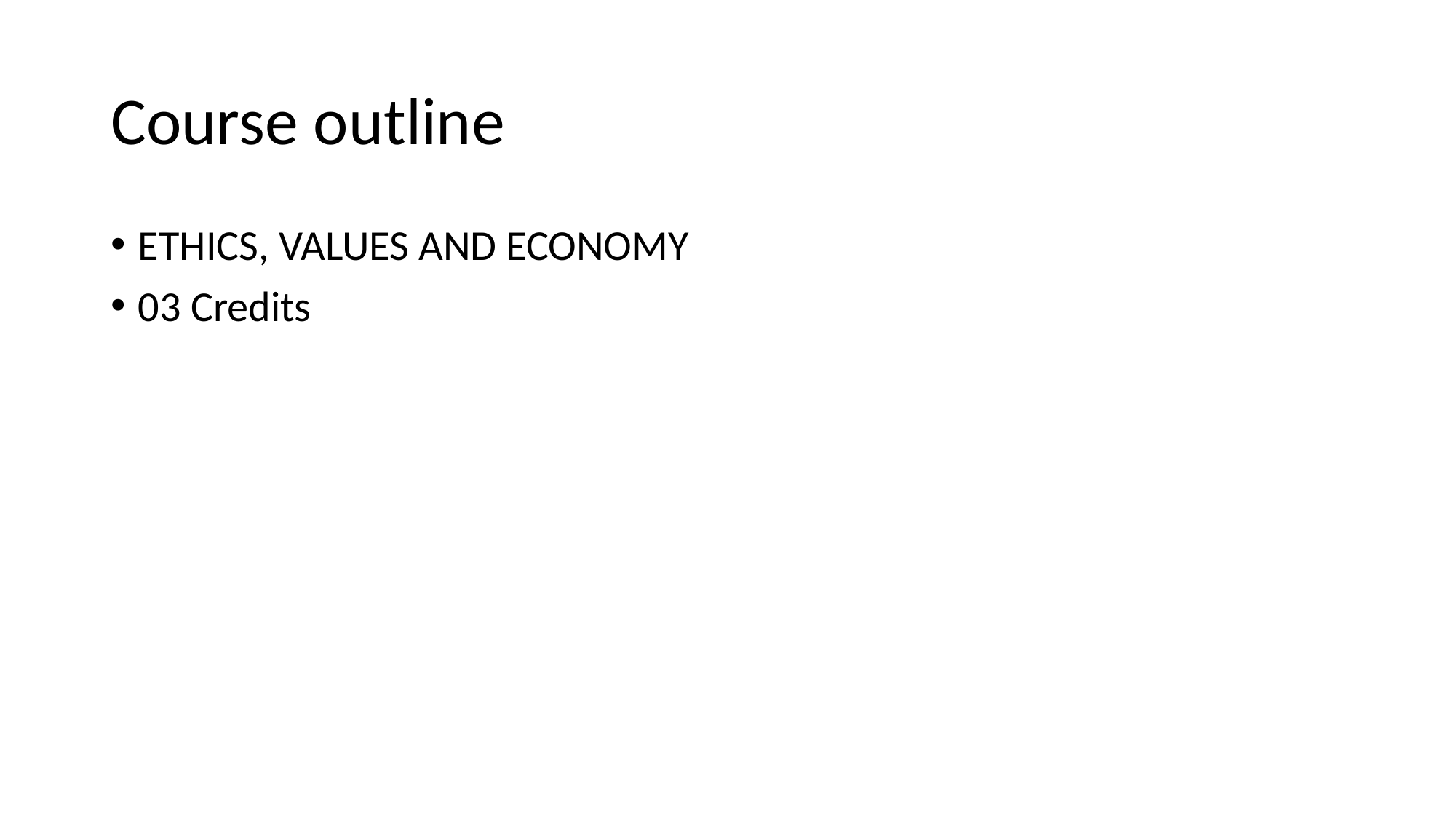

# Course outline
ETHICS, VALUES AND ECONOMY
03 Credits